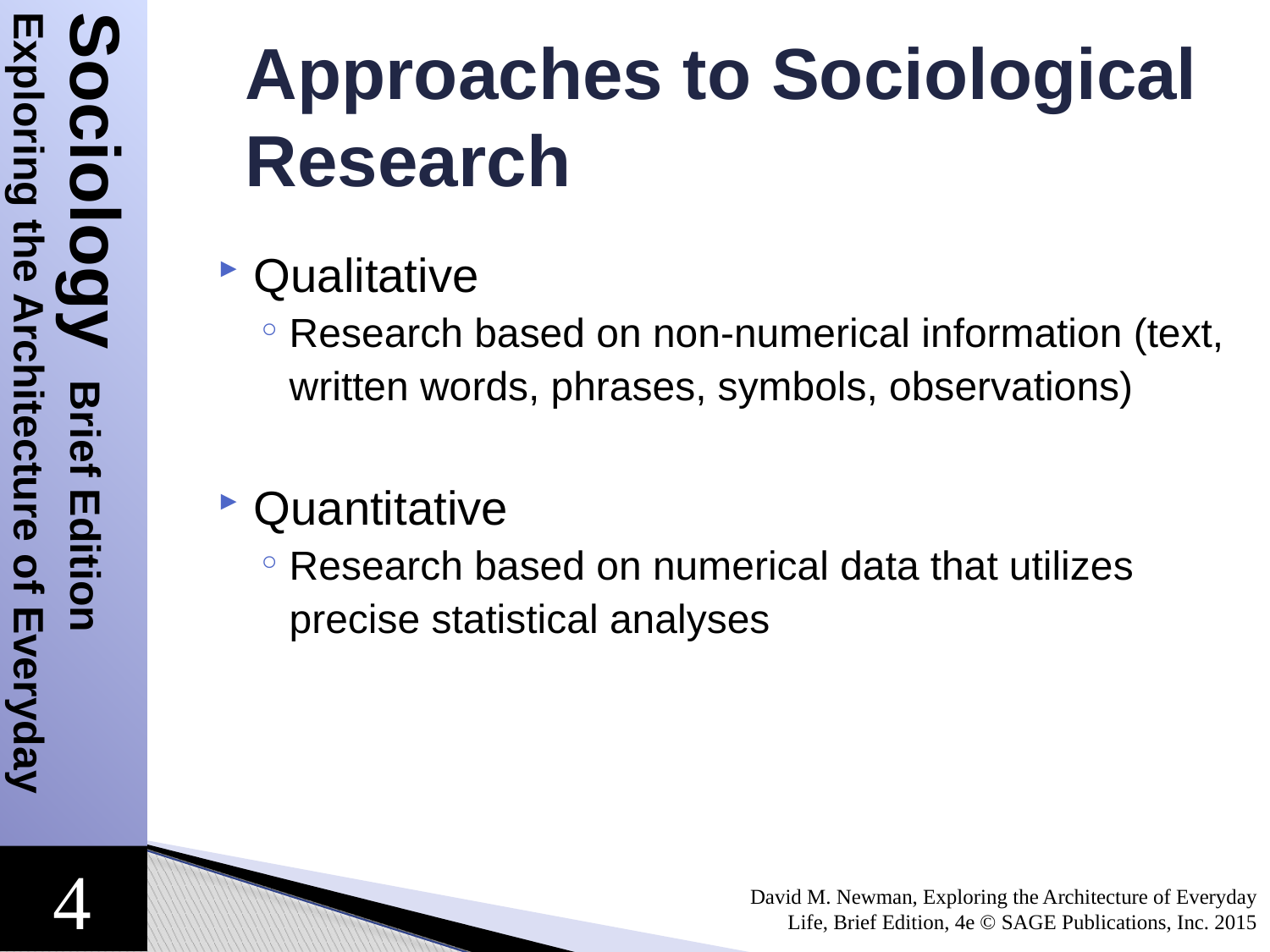

Approaches to Sociological Research
Qualitative
Research based on non-numerical information (text, written words, phrases, symbols, observations)

Quantitative
Research based on numerical data that utilizes precise statistical analyses
David M. Newman, Exploring the Architecture of Everyday Life, Brief Edition, 4e © SAGE Publications, Inc. 2015